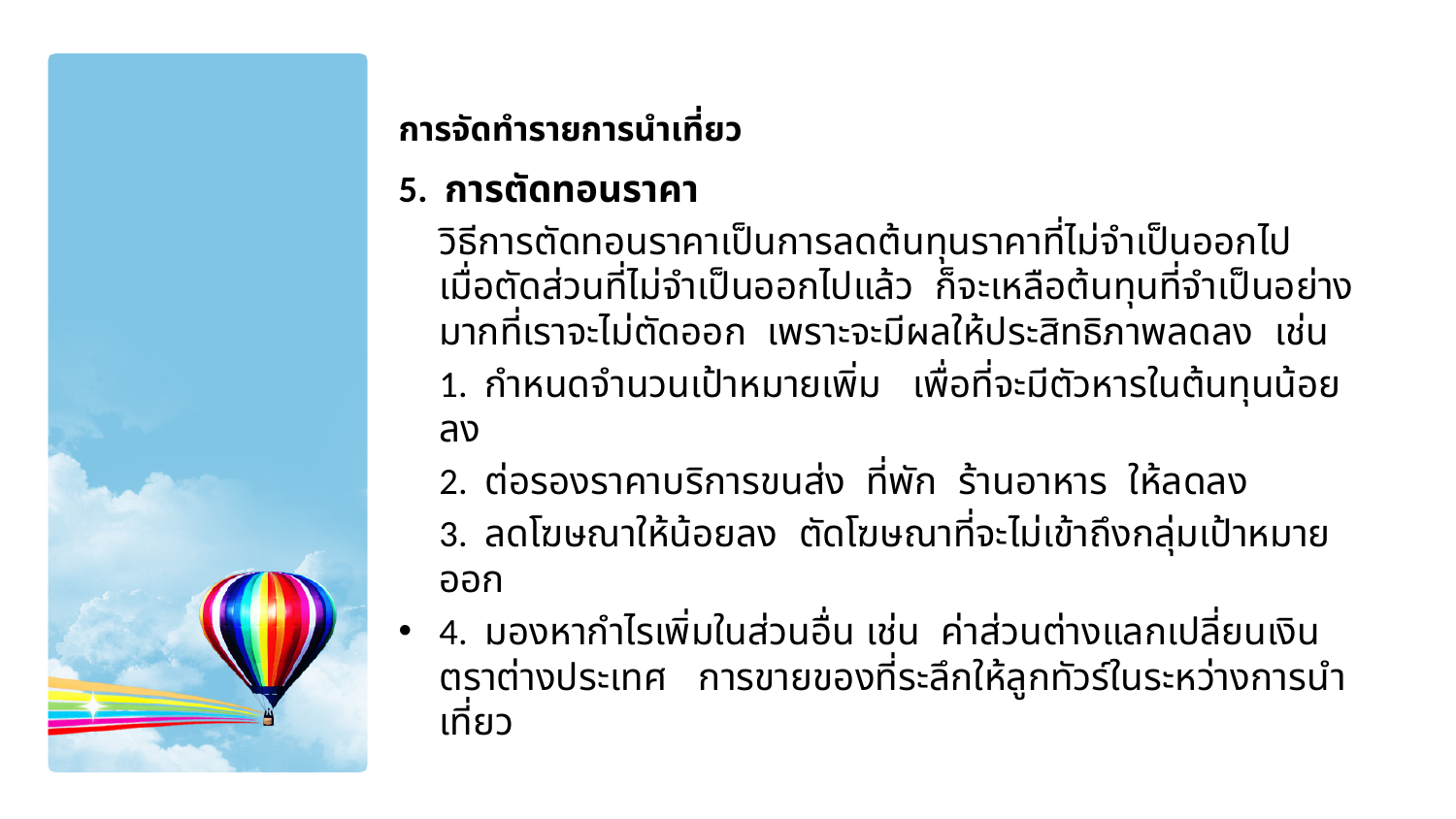

# การจัดทำรายการนำเที่ยว
5.  การตัดทอนราคา
	วิธีการตัดทอนราคาเป็นการลดต้นทุนราคาที่ไม่จำเป็นออกไป  เมื่อตัดส่วนที่ไม่จำเป็นออกไปแล้ว  ก็จะเหลือต้นทุนที่จำเป็นอย่างมากที่เราจะไม่ตัดออก  เพราะจะมีผลให้ประสิทธิภาพลดลง  เช่น
	1.  กำหนดจำนวนเป้าหมายเพิ่ม   เพื่อที่จะมีตัวหารในต้นทุนน้อยลง
	2.  ต่อรองราคาบริการขนส่ง  ที่พัก  ร้านอาหาร  ให้ลดลง
	3.  ลดโฆษณาให้น้อยลง  ตัดโฆษณาที่จะไม่เข้าถึงกลุ่มเป้าหมายออก
4.  มองหากำไรเพิ่มในส่วนอื่น เช่น  ค่าส่วนต่างแลกเปลี่ยนเงินตราต่างประเทศ   การขายของที่ระลึกให้ลูกทัวร์ในระหว่างการนำเที่ยว